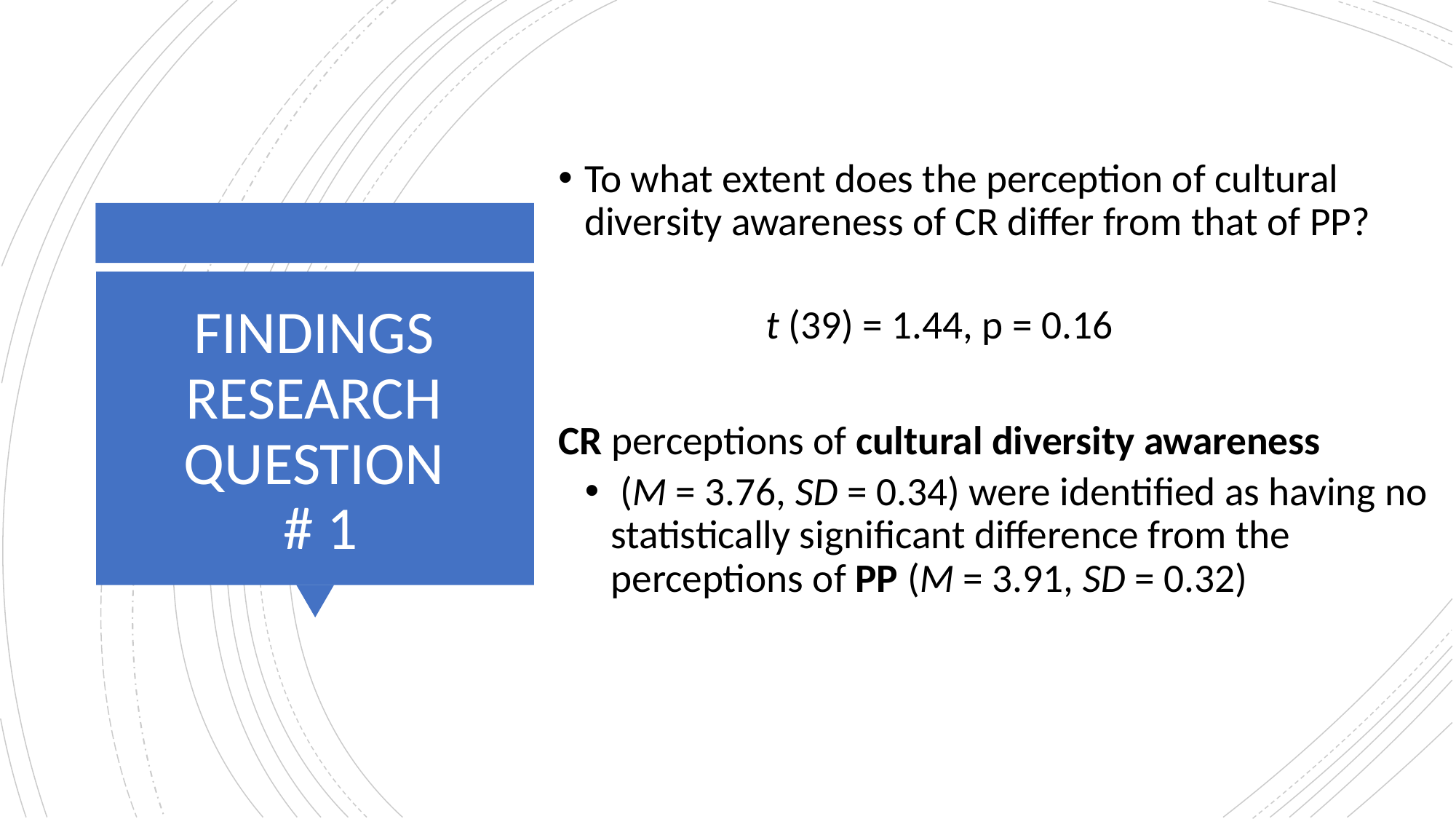

To what extent does the perception of cultural diversity awareness of CR differ from that of PP?

		t (39) = 1.44, p = 0.16

CR perceptions of cultural diversity awareness
 (M = 3.76, SD = 0.34) were identified as having no statistically significant difference from the perceptions of PP (M = 3.91, SD = 0.32)

# FINDINGS RESEARCH QUESTION # 1